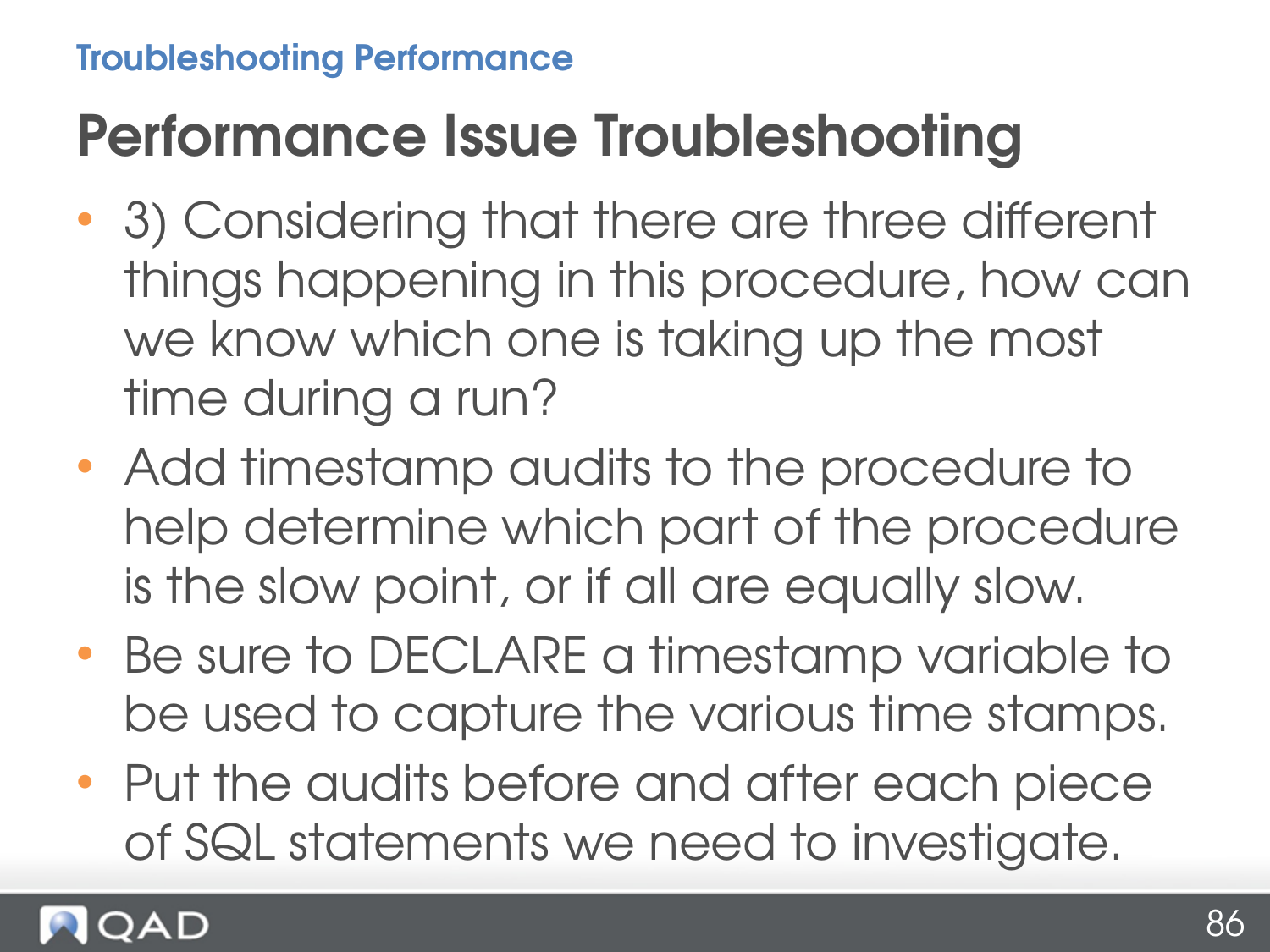

Troubleshooting Performance
# Performance Issue Troubleshooting
3) Considering that there are three different things happening in this procedure, how can we know which one is taking up the most time during a run?
Add timestamp audits to the procedure to help determine which part of the procedure is the slow point, or if all are equally slow.
Be sure to DECLARE a timestamp variable to be used to capture the various time stamps.
Put the audits before and after each piece of SQL statements we need to investigate.
86